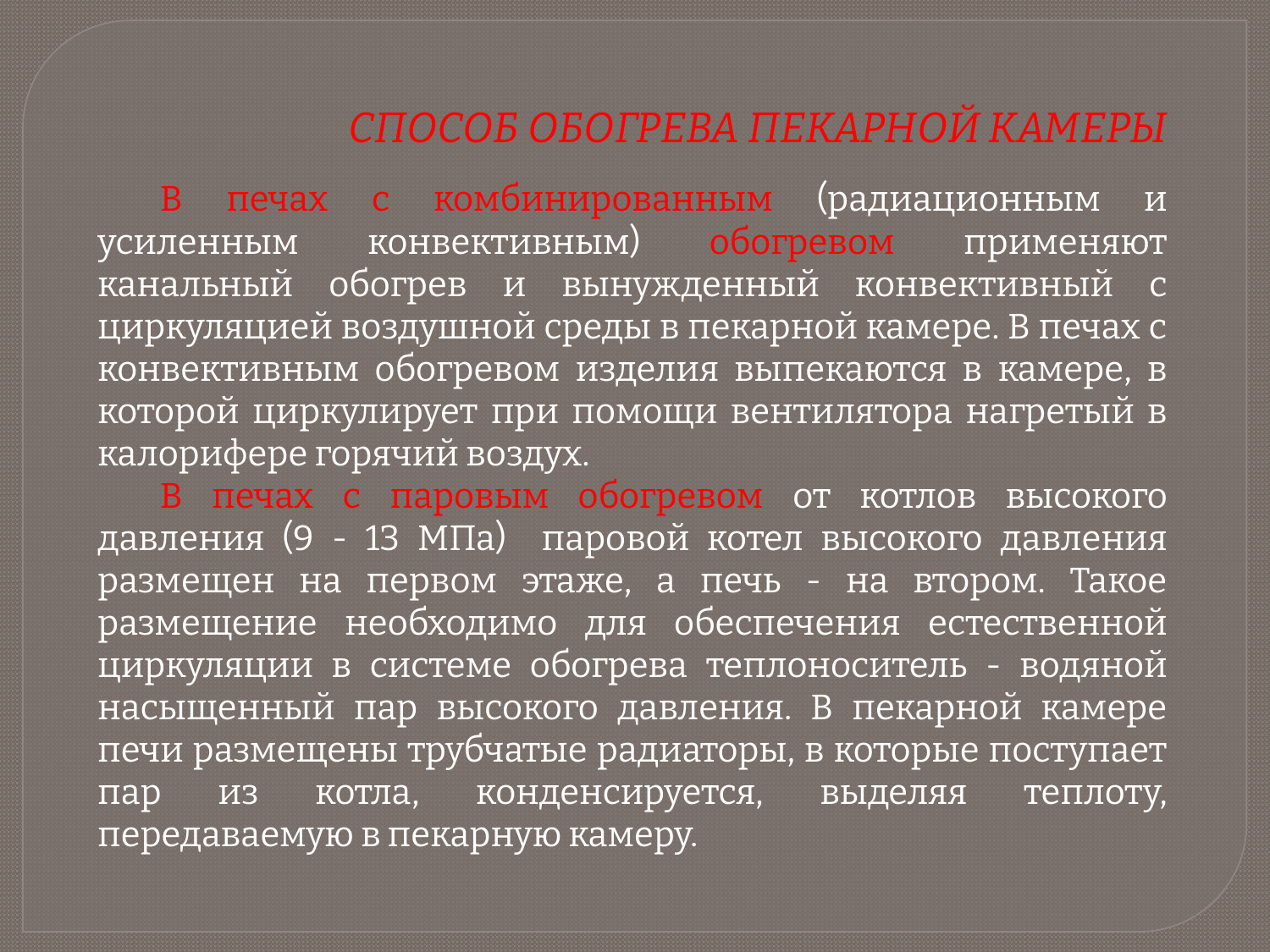

СПОСОБ ОБОГРЕВА ПЕКАРНОЙ КАМЕРЫ

В печах с комбинированным (радиационным и усиленным конвективным) обогревом применяют канальный обогрев и вынужденный конвективный с циркуляцией воздушной среды в пекарной камере. В печах с конвективным обогревом изделия выпекаются в камере, в которой циркулирует при помощи вентилятора нагретый в калорифере горячий воздух.
В печах с паровым обогревом от котлов высокого давления (9 - 13 МПа)  паровой котел высокого давления размещен на первом этаже, а печь - на втором. Такое размещение необходимо для обеспечения естественной циркуляции в системе обогрева теплоноситель - водяной насыщенный пар высокого давления. В пекарной камере печи размещены трубчатые радиаторы, в которые поступает пар из котла, конденсируется, выделяя теплоту, передаваемую в пекарную камеру.